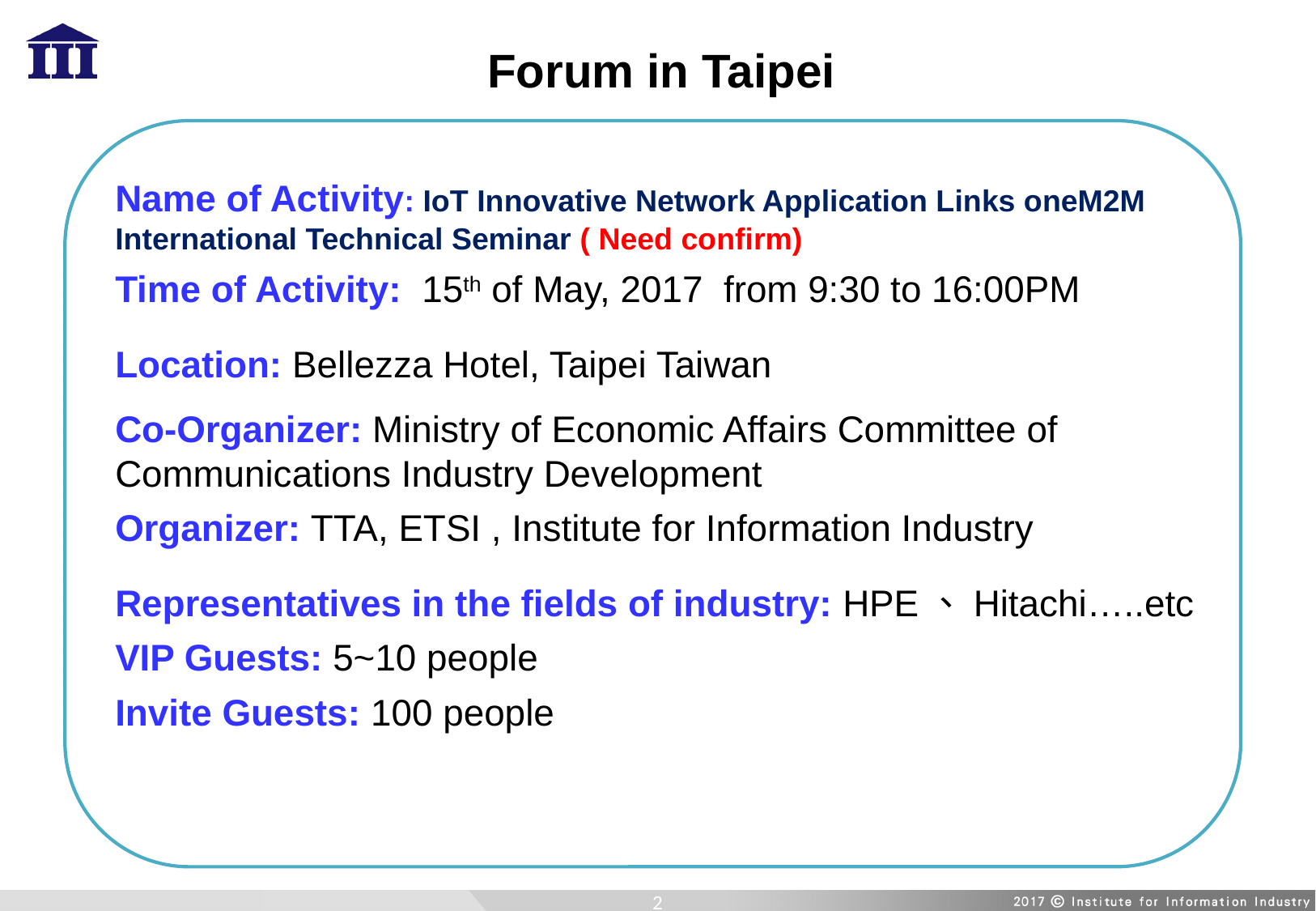

Forum in Taipei

Name of Activity: IoT Innovative Network Application Links oneM2M International Technical Seminar ( Need confirm)
Time of Activity:  15th of May, 2017  from 9:30 to 16:00PM
Location: Bellezza Hotel, Taipei Taiwan
Co-Organizer: Ministry of Economic Affairs Committee of  Communications Industry Development
Organizer: TTA, ETSI , Institute for Information Industry
Representatives in the fields of industry: HPE、Hitachi…..etc
VIP Guests: 5~10 people
Invite Guests: 100 people
2
2